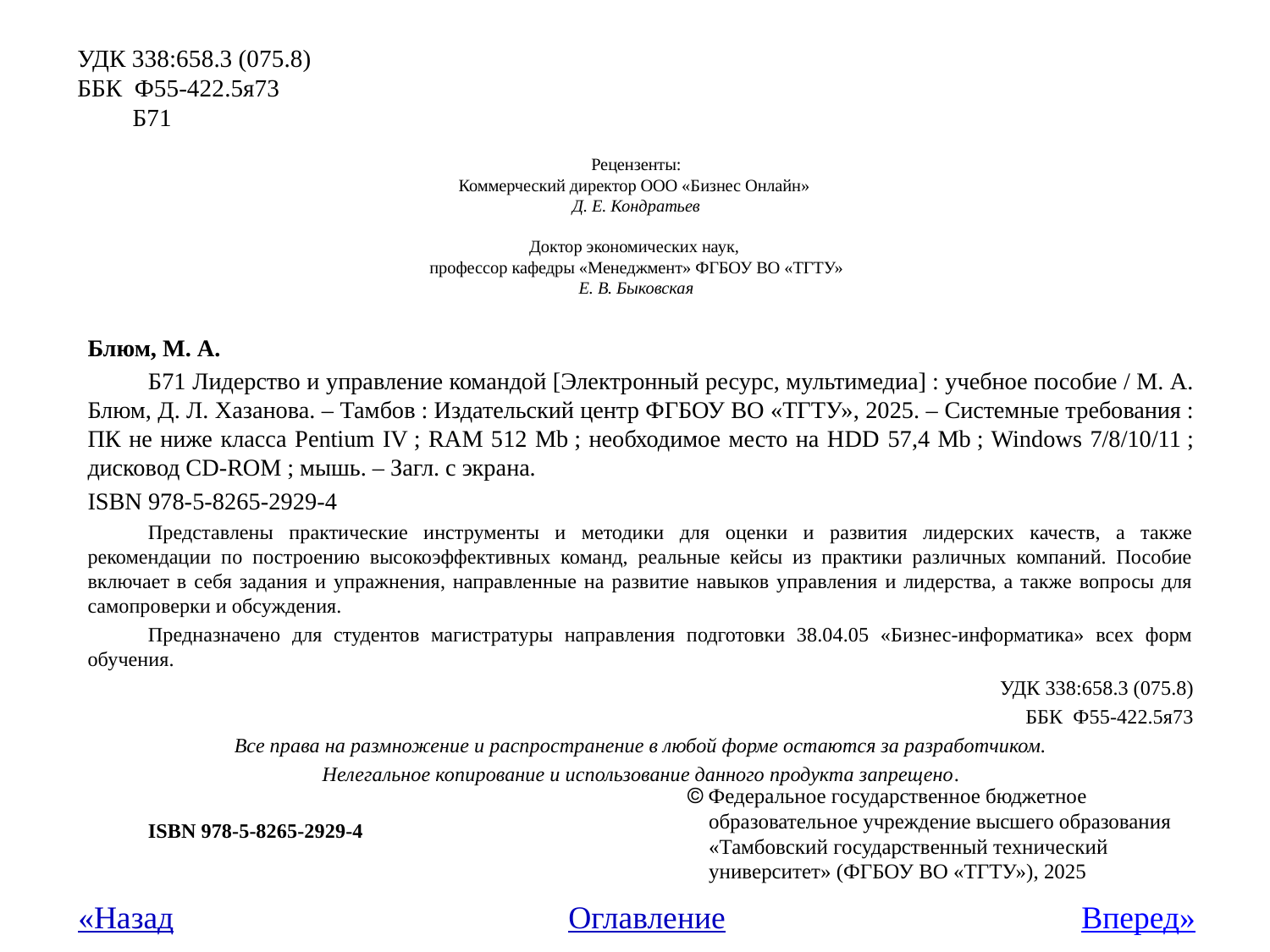

УДК 338:658.3 (075.8)
ББК  Ф55-422.5я73
         Б71
# Рецензенты: Коммерческий директор ООО «Бизнес Онлайн» Д. Е. Кондратьев   доктор экономических наук, профессор кафедры «Менеджмент» ФГБОУ ВО «ТГТУ» Е. В. Быковская
Блюм, М. А.
Б71 Лидерство и управление командой [Электронный ресурс, мультимедиа] : учебное пособие / М. А. Блюм, Д. Л. Хазанова. – Тамбов : Издательский центр ФГБОУ ВО «ТГТУ», 2025. – Системные требования : ПК не ниже класса Pentium IV ; RAM 512 Mb ; необходимое место на HDD 57,4 Mb ; Windows 7/8/10/11 ; дисковод CD-ROM ; мышь. – Загл. с экрана.
ISBN 978-5-8265-2929-4
Представлены практические инструменты и методики для оценки и развития лидерских качеств, а также рекомендации по построению высокоэффективных команд, реальные кейсы из практики различных компаний. Пособие включает в себя задания и упражнения, направленные на развитие навыков управления и лидерства, а также вопросы для самопроверки и обсуждения.
Предназначено для студентов магистратуры направления подготовки 38.04.05 «Бизнес-информатика» всех форм обучения.
УДК 338:658.3 (075.8)
ББК  Ф55-422.5я73
Все права на размножение и распространение в любой форме остаются за разработчиком.
Нелегальное копирование и использование данного продукта запрещено.

ISBN 978-5-8265-2929-4
© Федеральное государственное бюджетное
    образовательное учреждение высшего образования
    «Тамбовский государственный технический
    университет» (ФГБОУ ВО «ТГТУ»), 2025
«Назад
Оглавление
Вперед»